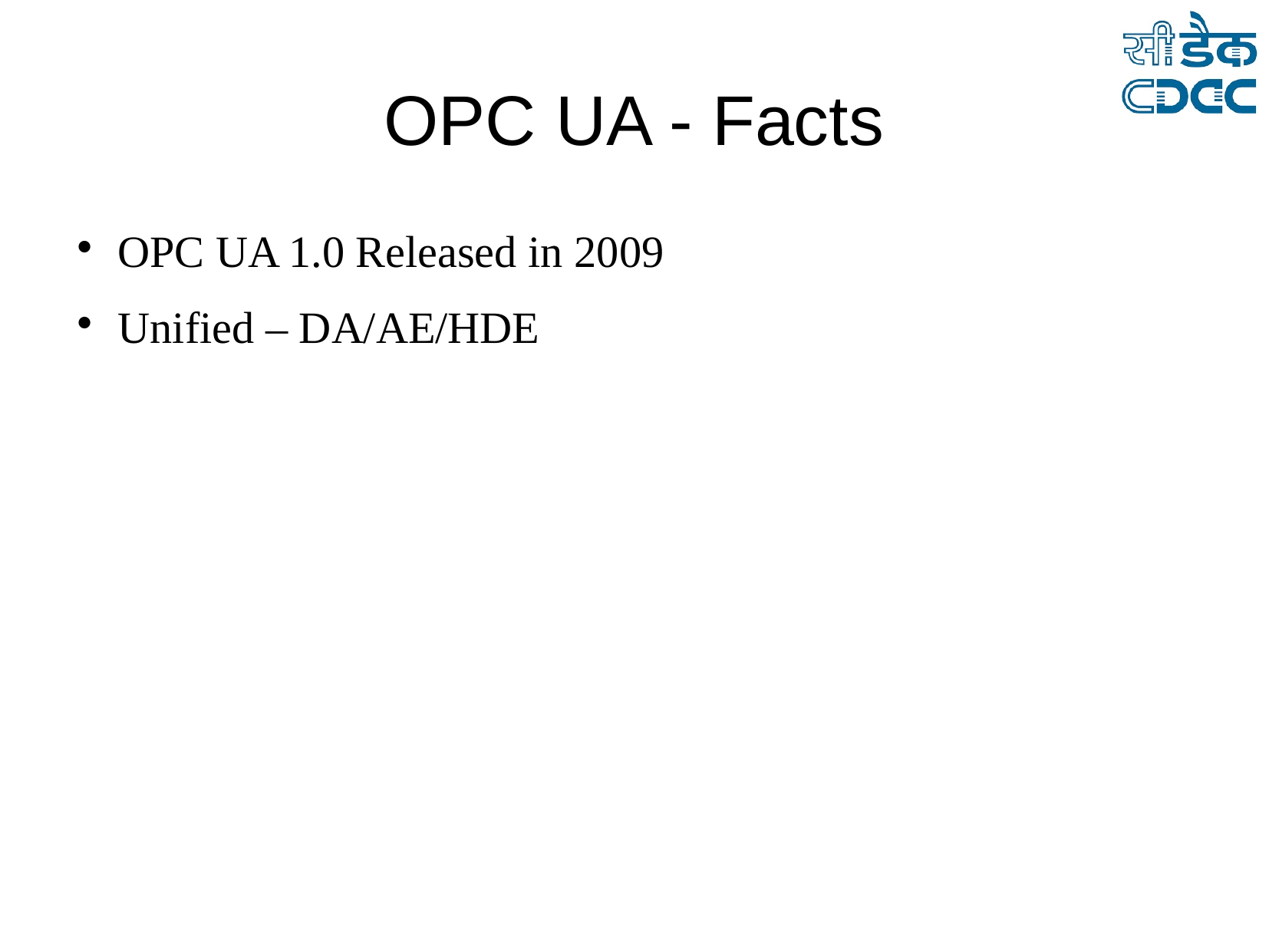

OPC UA - Facts
OPC UA 1.0 Released in 2009
Unified – DA/AE/HDE